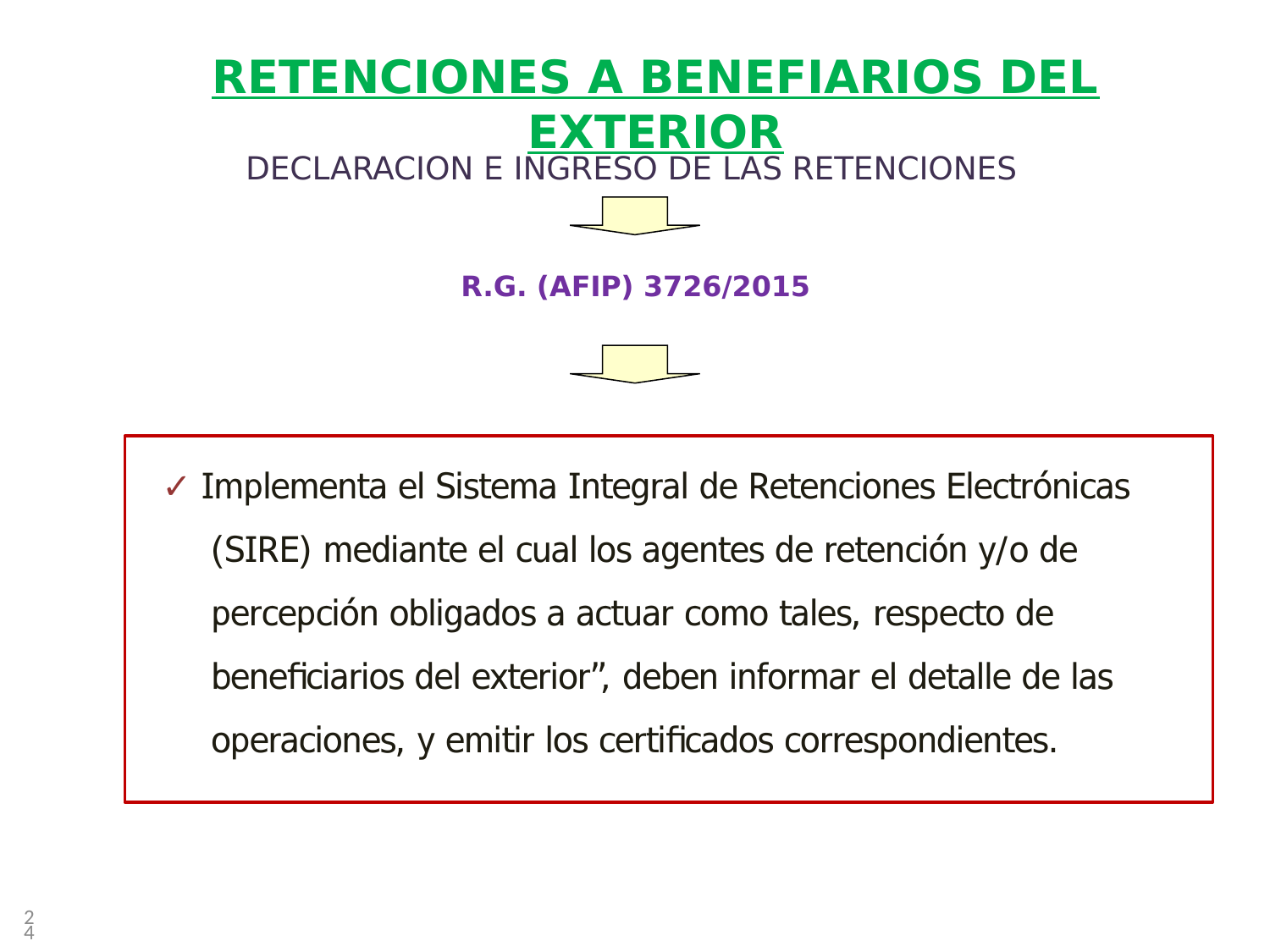

Retenciones a benefiarios del exterior
DECLARACION E INGRESO DE LAS RETENCIONES

# R.G. (AFIP) 3726/2015

✓ Implementa el Sistema Integral de Retenciones Electrónicas (SIRE) mediante el cual los agentes de retención y/o de percepción obligados a actuar como tales, respecto de beneficiarios del exterior”, deben informar el detalle de las operaciones, y emitir los certificados correspondientes.
24